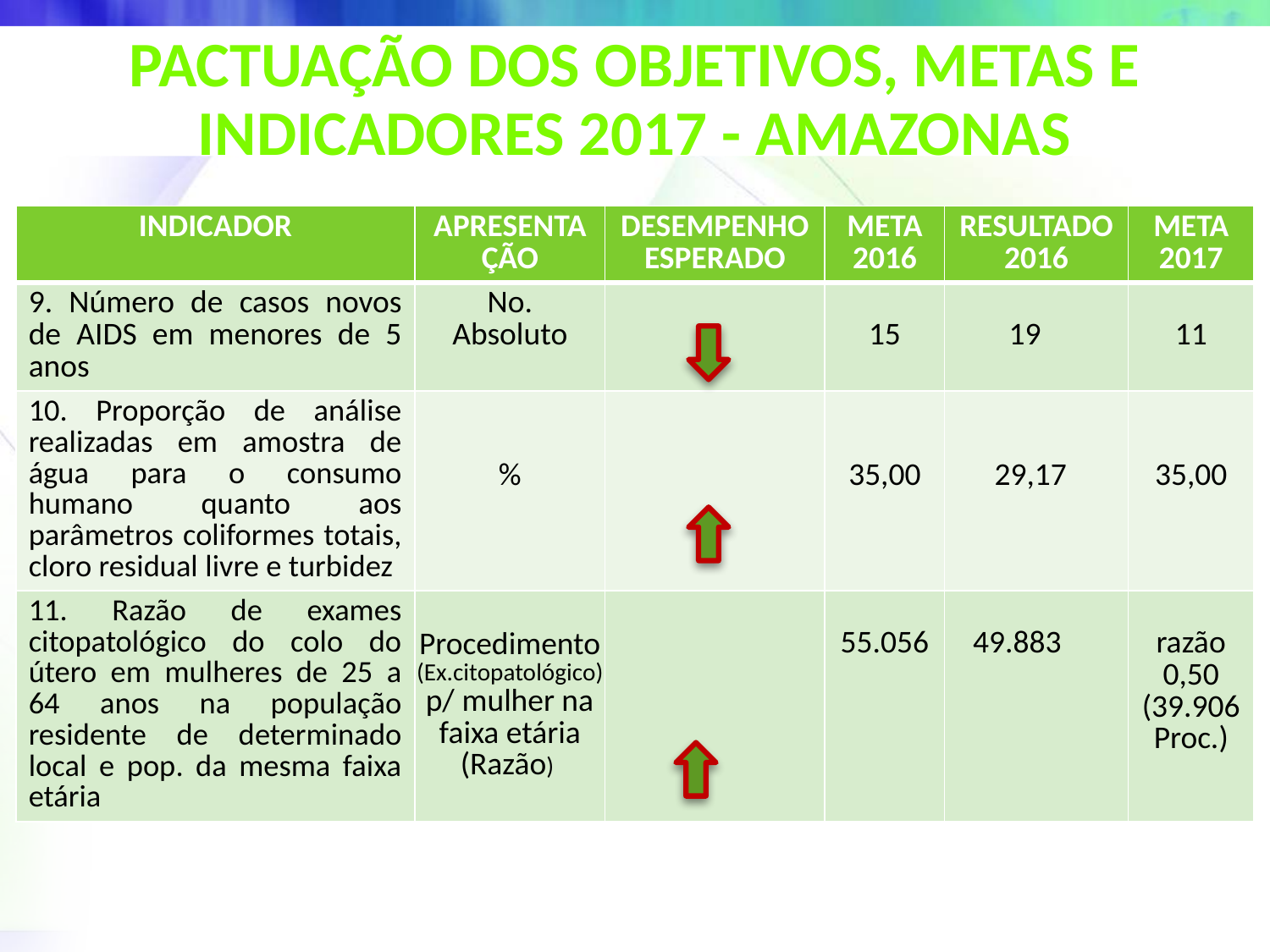

Pactuação dos Objetivos, Metas e Indicadores 2017 - amazonas
| INDICADOR | APRESENTAÇÃO | DESEMPENHO ESPERADO | META 2016 | RESULTADO 2016 | META 2017 |
| --- | --- | --- | --- | --- | --- |
| 9. Número de casos novos de AIDS em menores de 5 anos | No. Absoluto |  | 15 | 19 | 11 |
| 10. Proporção de análise realizadas em amostra de água para o consumo humano quanto aos parâmetros coliformes totais, cloro residual livre e turbidez | % |  | 35,00 | 29,17 | 35,00 |
| 11. Razão de exames citopatológico do colo do útero em mulheres de 25 a 64 anos na população residente de determinado local e pop. da mesma faixa etária | Procedimento (Ex.citopatológico) p/ mulher na faixa etária (Razão) |  | 55.056 | 49.883 | razão 0,50 (39.906 Proc.) |